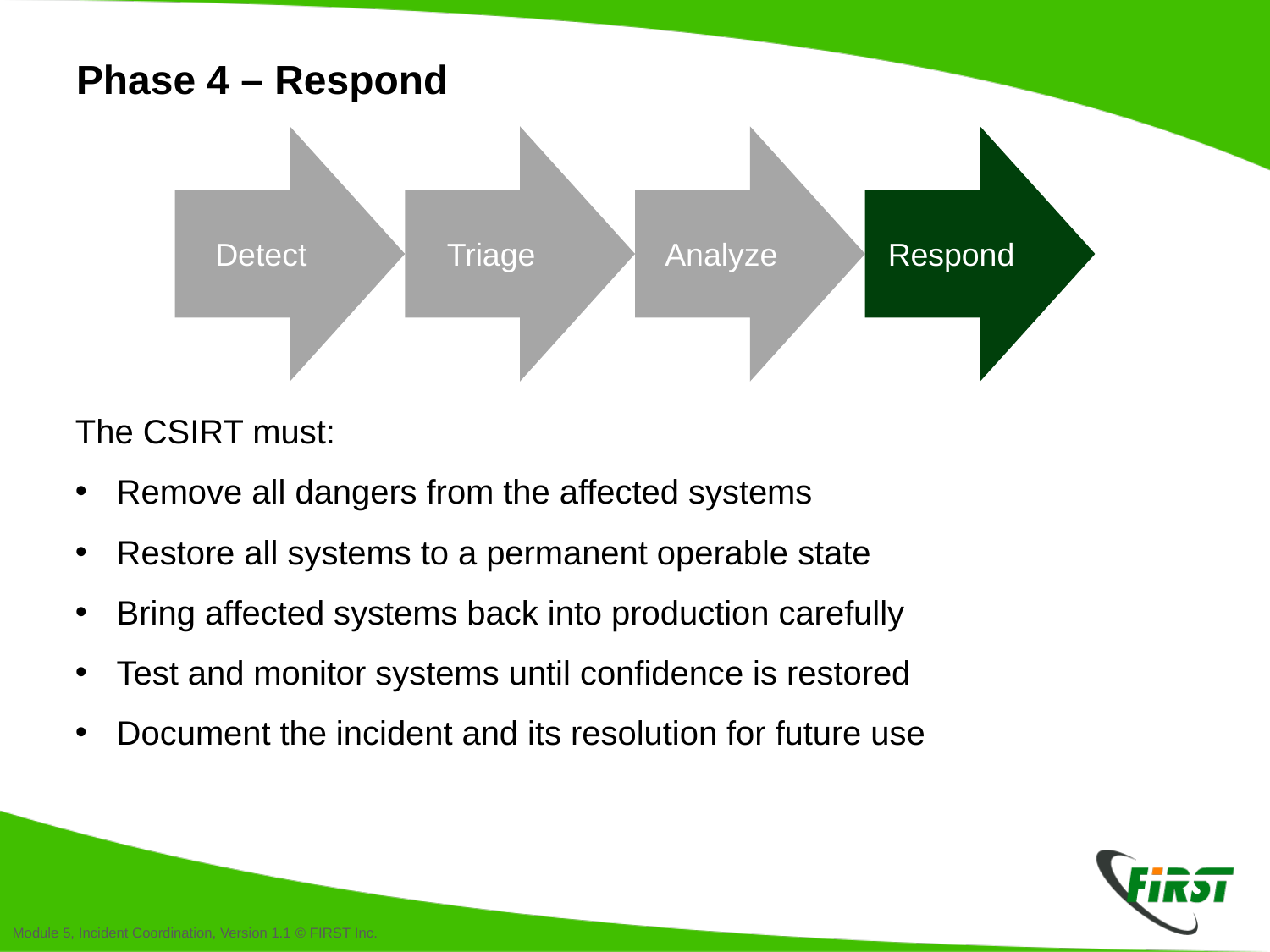

# Phase 4 – Respond
Detect
Triage
Analyze
Respond
The CSIRT must:
Remove all dangers from the affected systems
Restore all systems to a permanent operable state
Bring affected systems back into production carefully
Test and monitor systems until confidence is restored
Document the incident and its resolution for future use